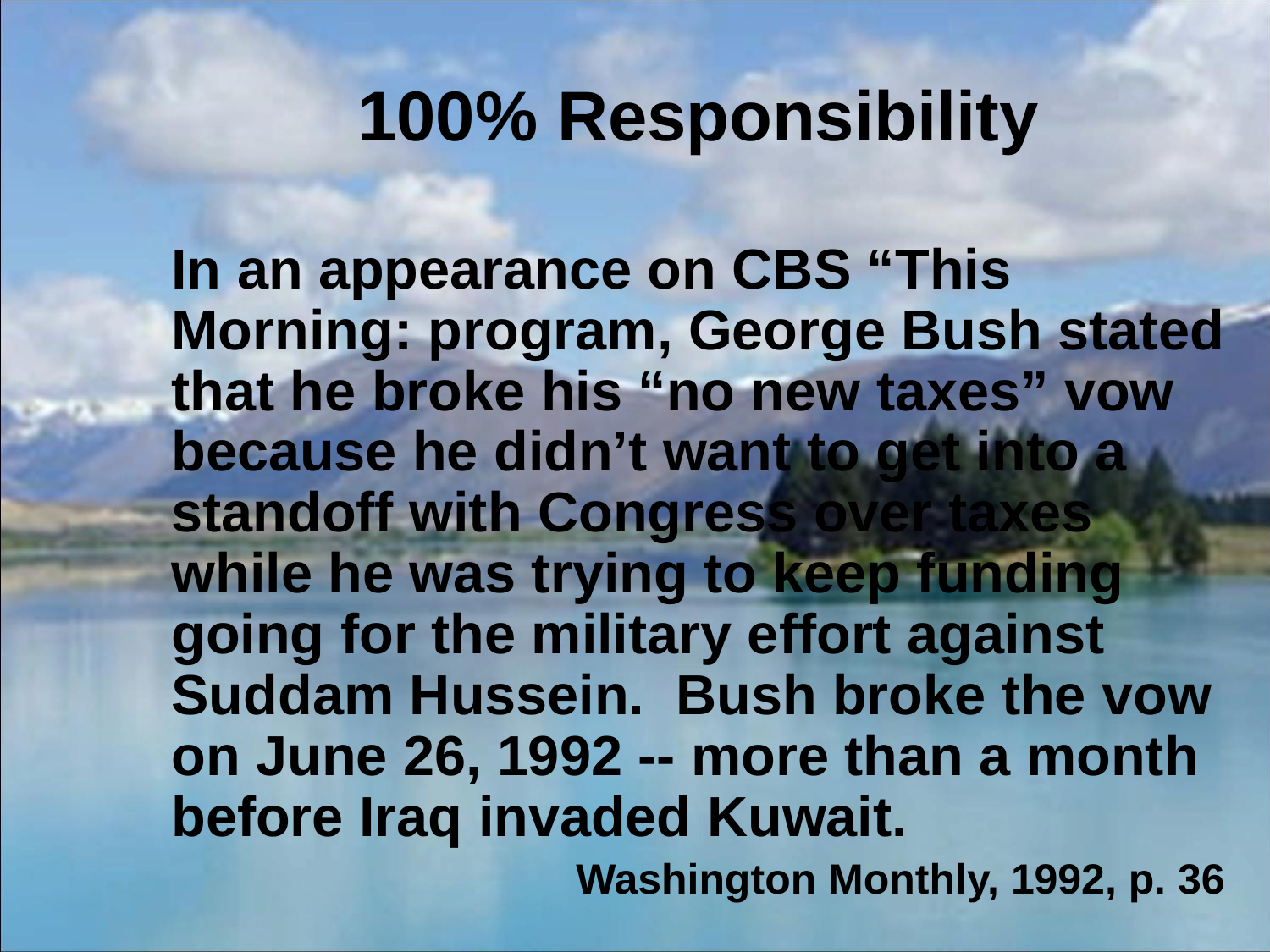

100% Responsibility

In an appearance on CBS “This Morning: program, George Bush stated that he broke his “no new taxes” vow because he didn’t want to get into a standoff with Congress over taxes while he was trying to keep funding going for the military effort against Suddam Hussein.  Bush broke the vow on June 26, 1992 -- more than a month before Iraq invaded Kuwait.
Washington Monthly, 1992, p. 36